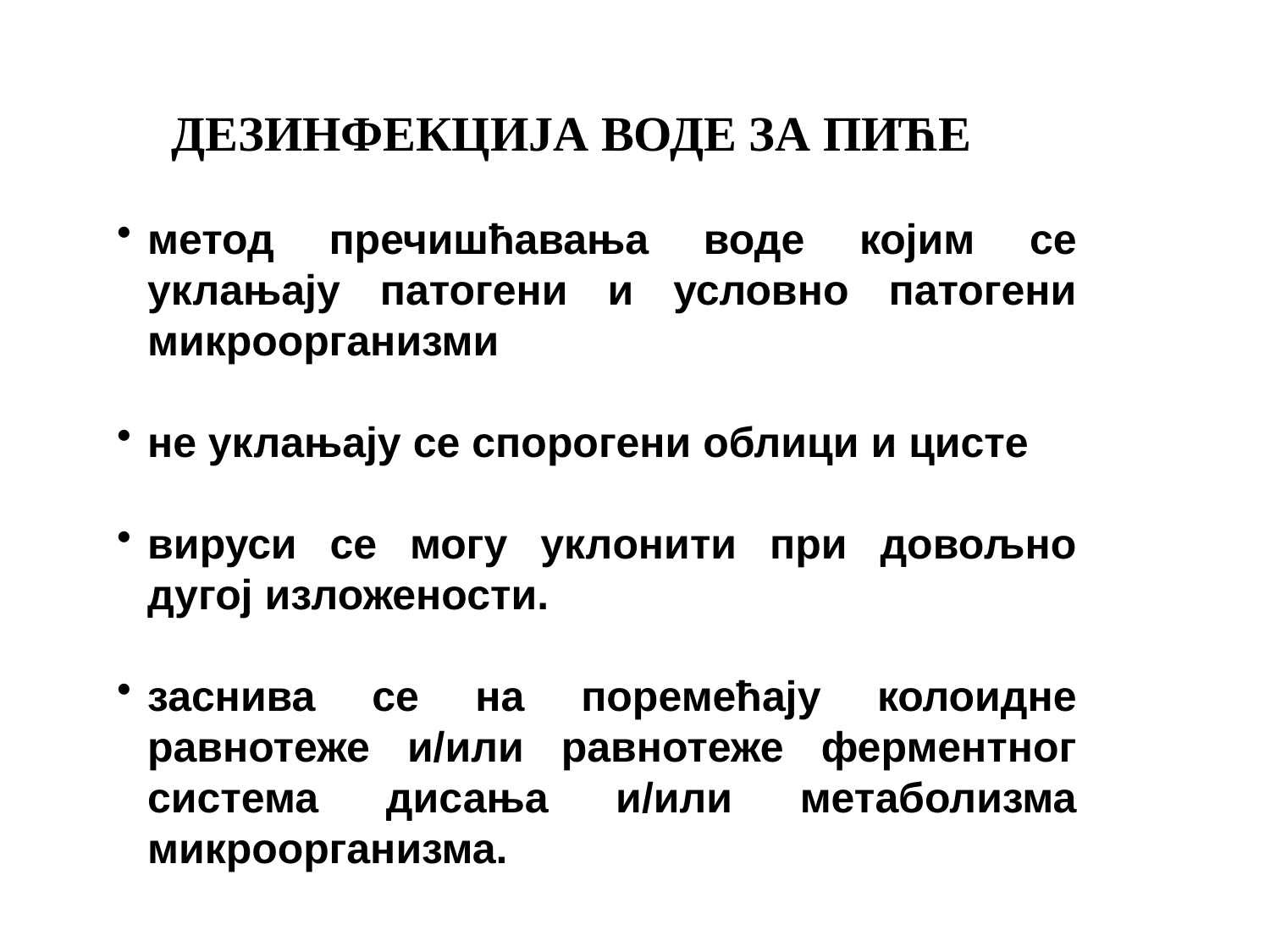

ДЕЗИНФЕКЦИЈА ВОДЕ ЗА ПИЋЕ
метод пречишћавања воде којим се уклањају патогени и условно патогени микроорганизми

не уклањају се спорогени облици и цисте

вируси се могу уклонити при довољно дугој изложености.

заснива се на поремећају колоидне равнотеже и/или равнотеже ферментног система дисања и/или метаболизма микроорганизма.